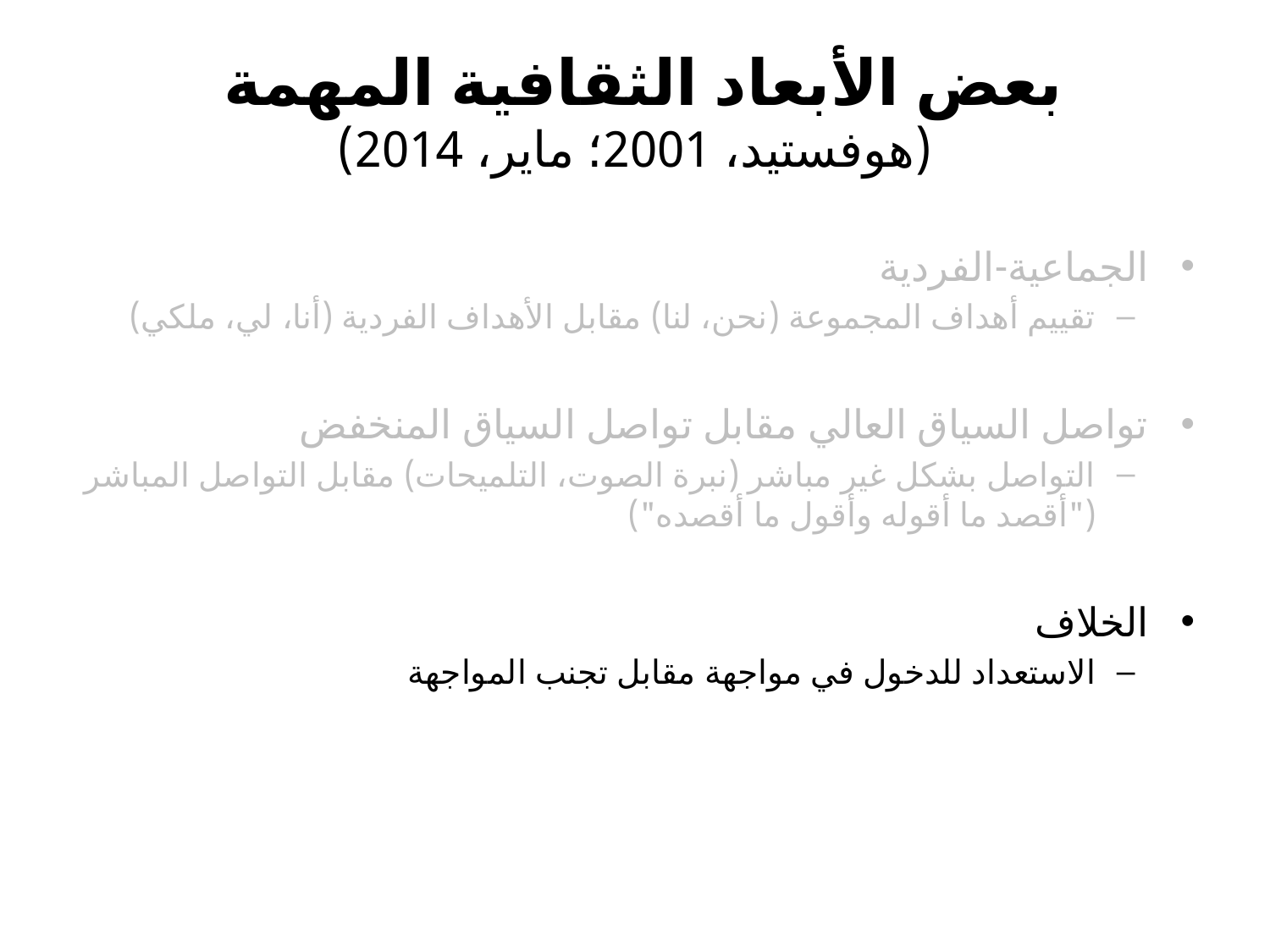

# بعض الأبعاد الثقافية المهمة (هوفستيد، 2001؛ ماير، 2014)
الجماعية-الفردية
تقييم أهداف المجموعة (نحن، لنا) مقابل الأهداف الفردية (أنا، لي، ملكي)

تواصل السياق العالي مقابل تواصل السياق المنخفض
التواصل بشكل غير مباشر (نبرة الصوت، التلميحات) مقابل التواصل المباشر ("أقصد ما أقوله وأقول ما أقصده")

الخلاف
الاستعداد للدخول في مواجهة مقابل تجنب المواجهة

التوجه الزمني
الأسلوب المرن مقابل الأسلوب الصارم تجاه الوقت